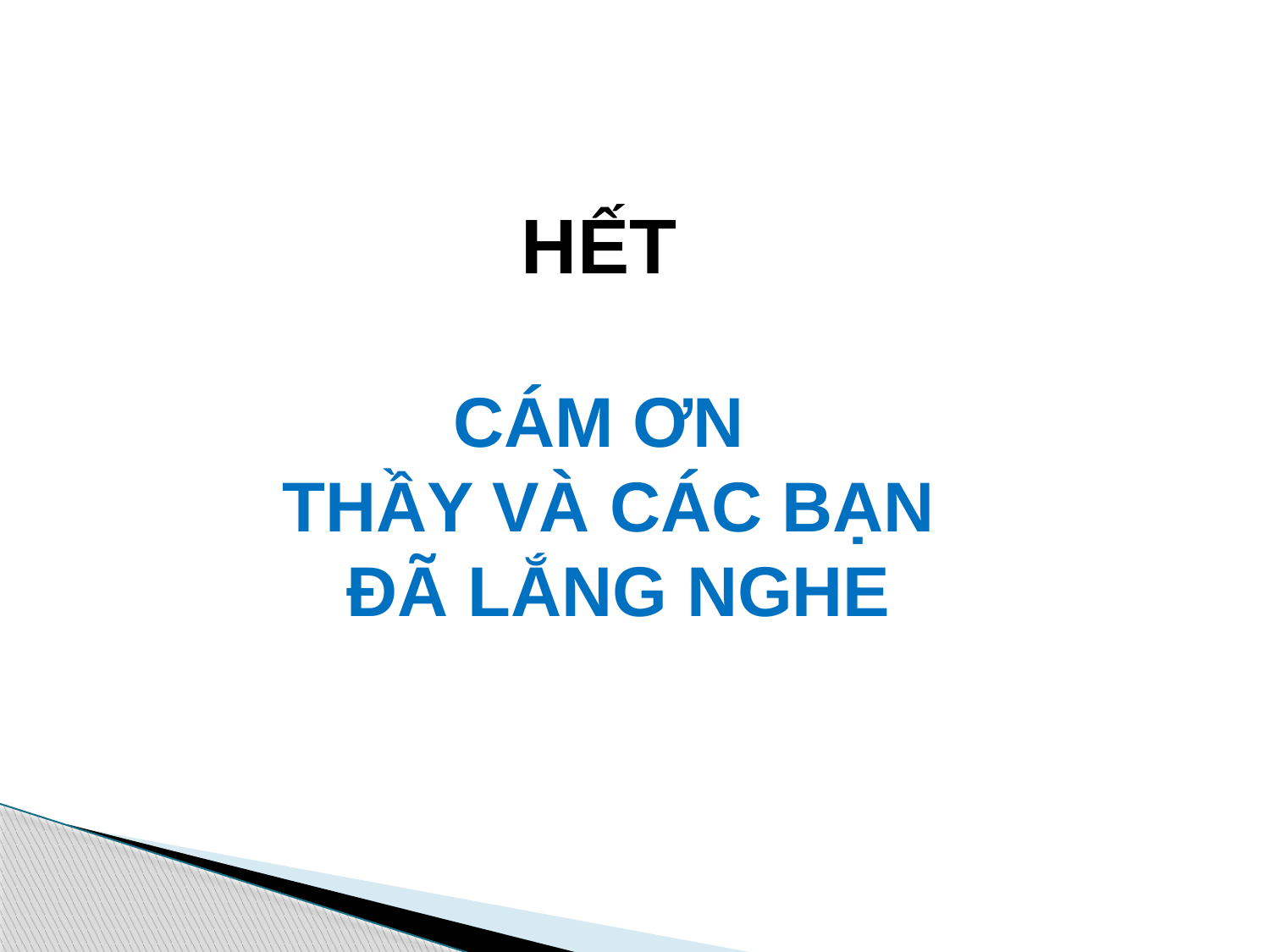

HẾT
CÁM ƠN
THẦY VÀ CÁC BẠN
 ĐÃ LẮNG NGHE